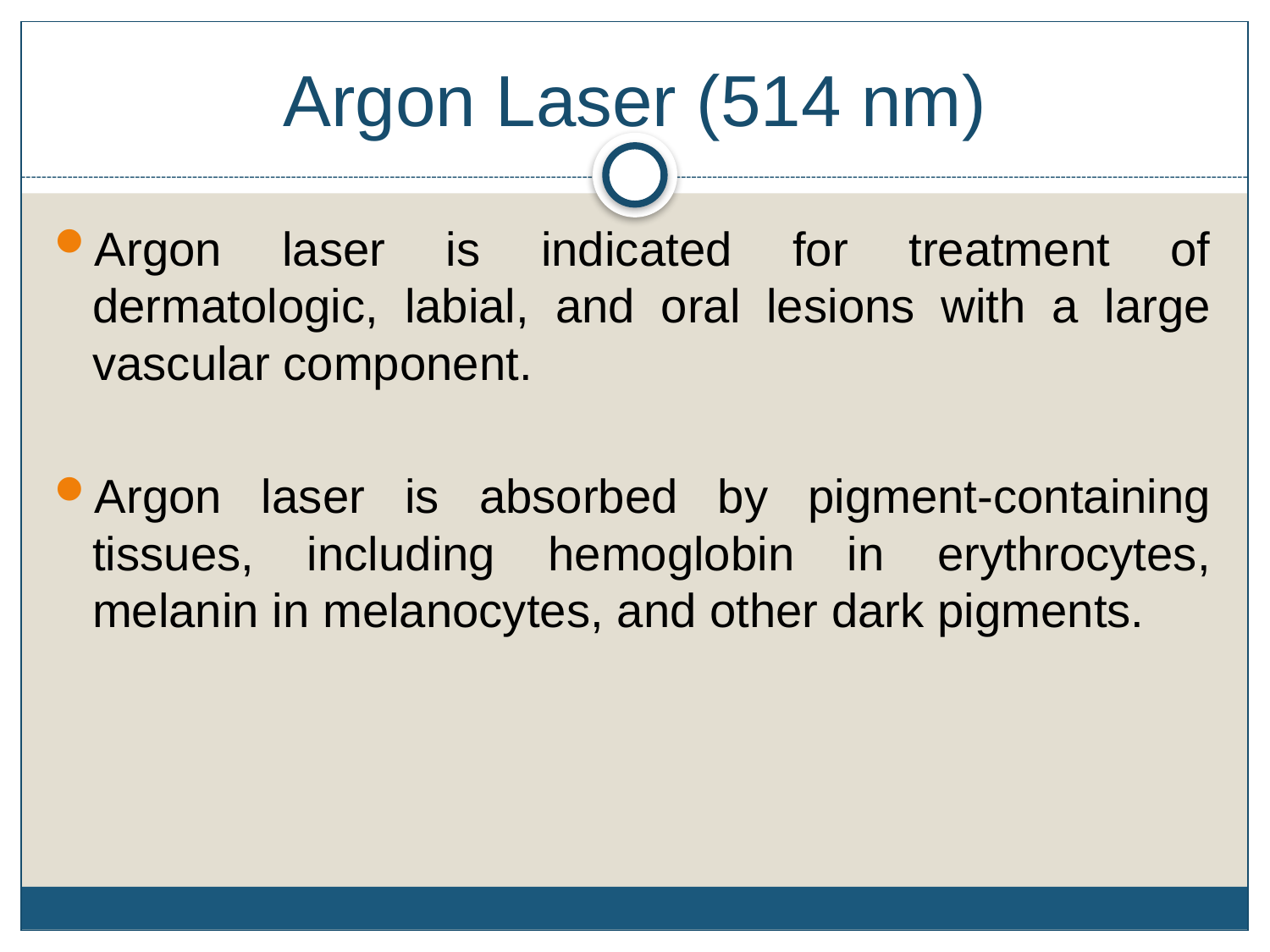

# Argon Laser (514 nm)
Argon laser is indicated for treatment of dermatologic, labial, and oral lesions with a large vascular component.

Argon laser is absorbed by pigment-containing tissues, including hemoglobin in erythrocytes, melanin in melanocytes, and other dark pigments.